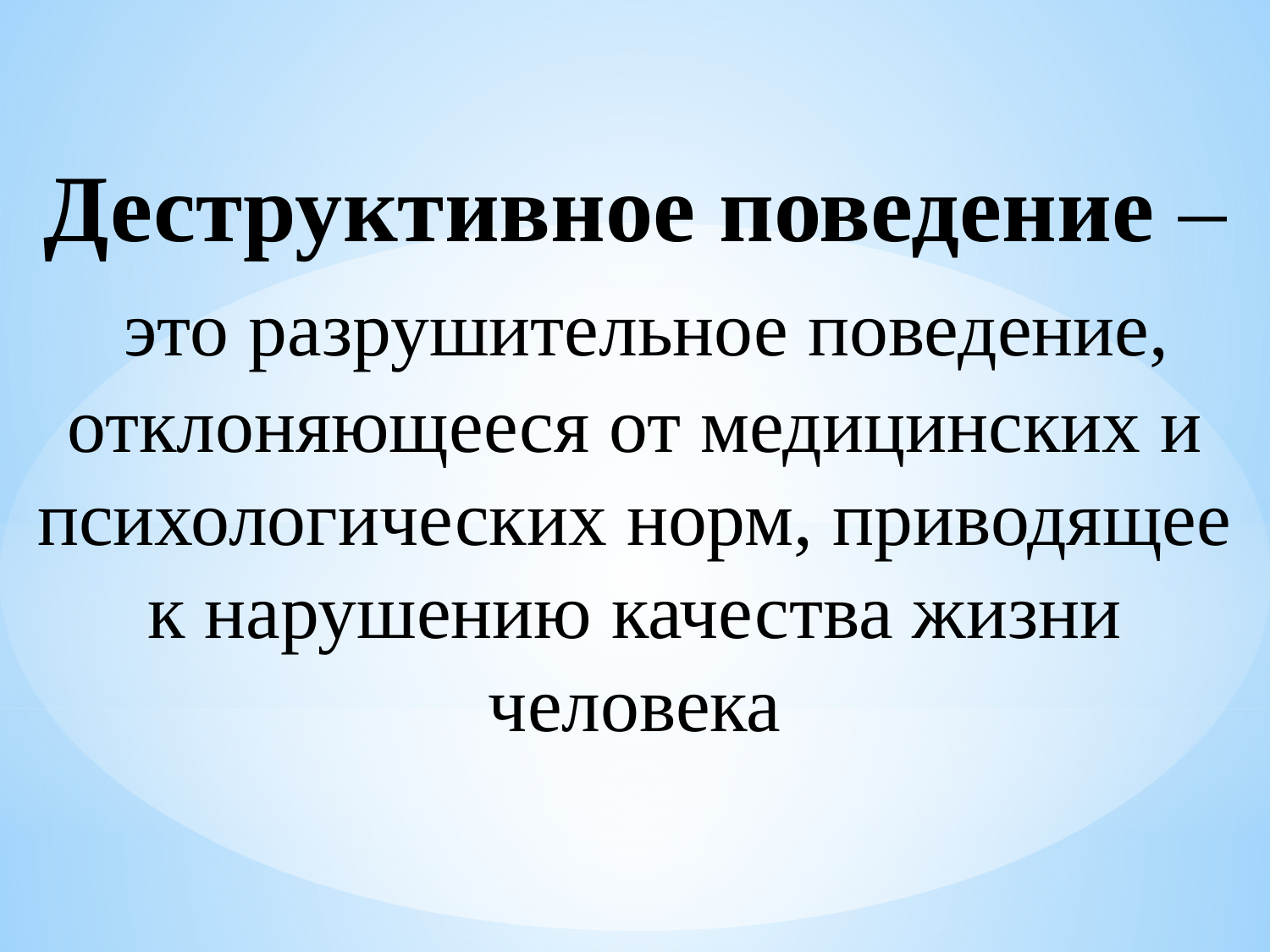

Деструктивное поведение –
 это разрушительное поведение, отклоняющееся от медицинских и психологических норм, приводящее к нарушению качества жизни человека